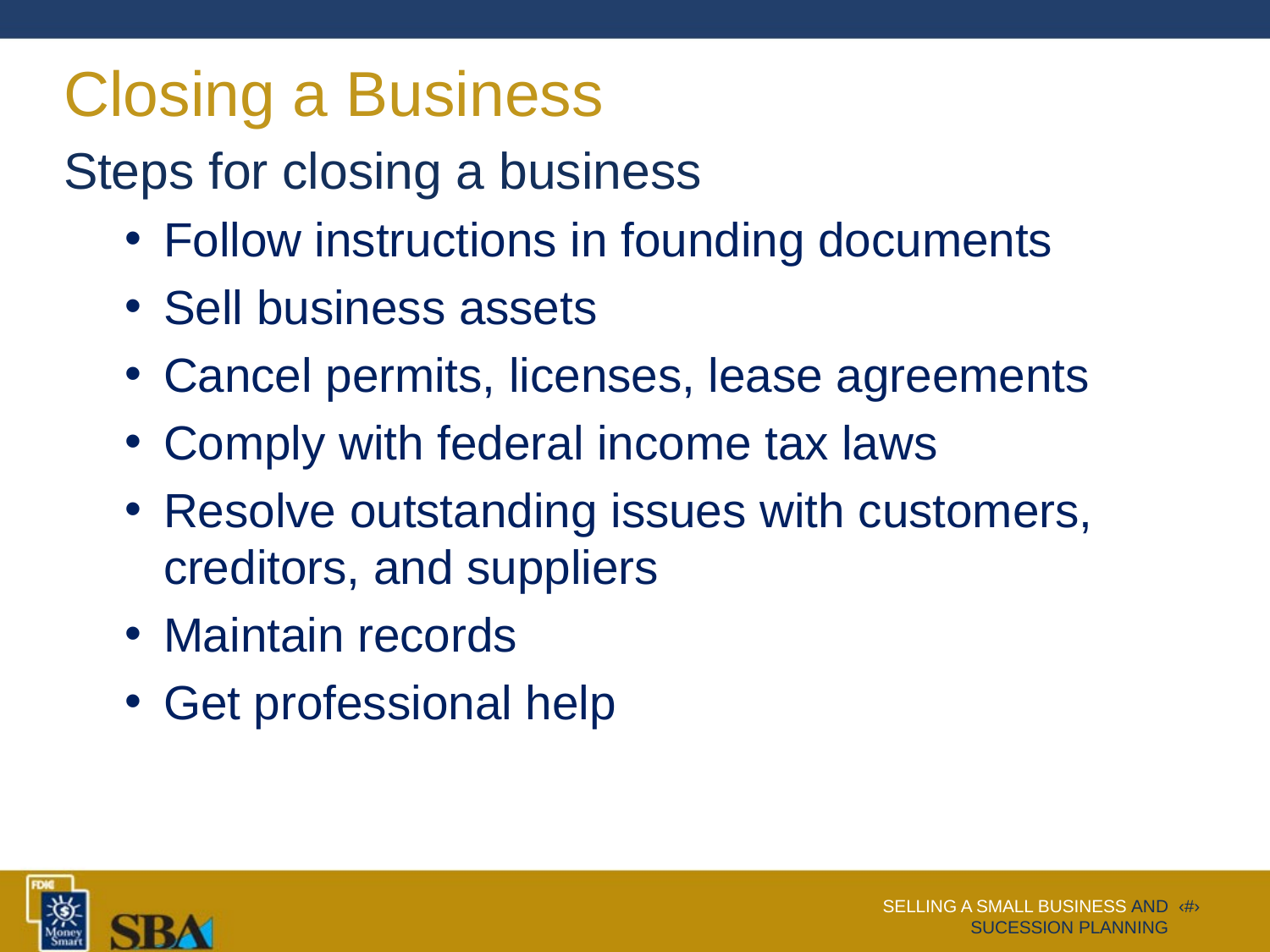

# Closing a Business
Steps for closing a business
Follow instructions in founding documents
Sell business assets
Cancel permits, licenses, lease agreements
Comply with federal income tax laws
Resolve outstanding issues with customers, creditors, and suppliers
Maintain records
Get professional help